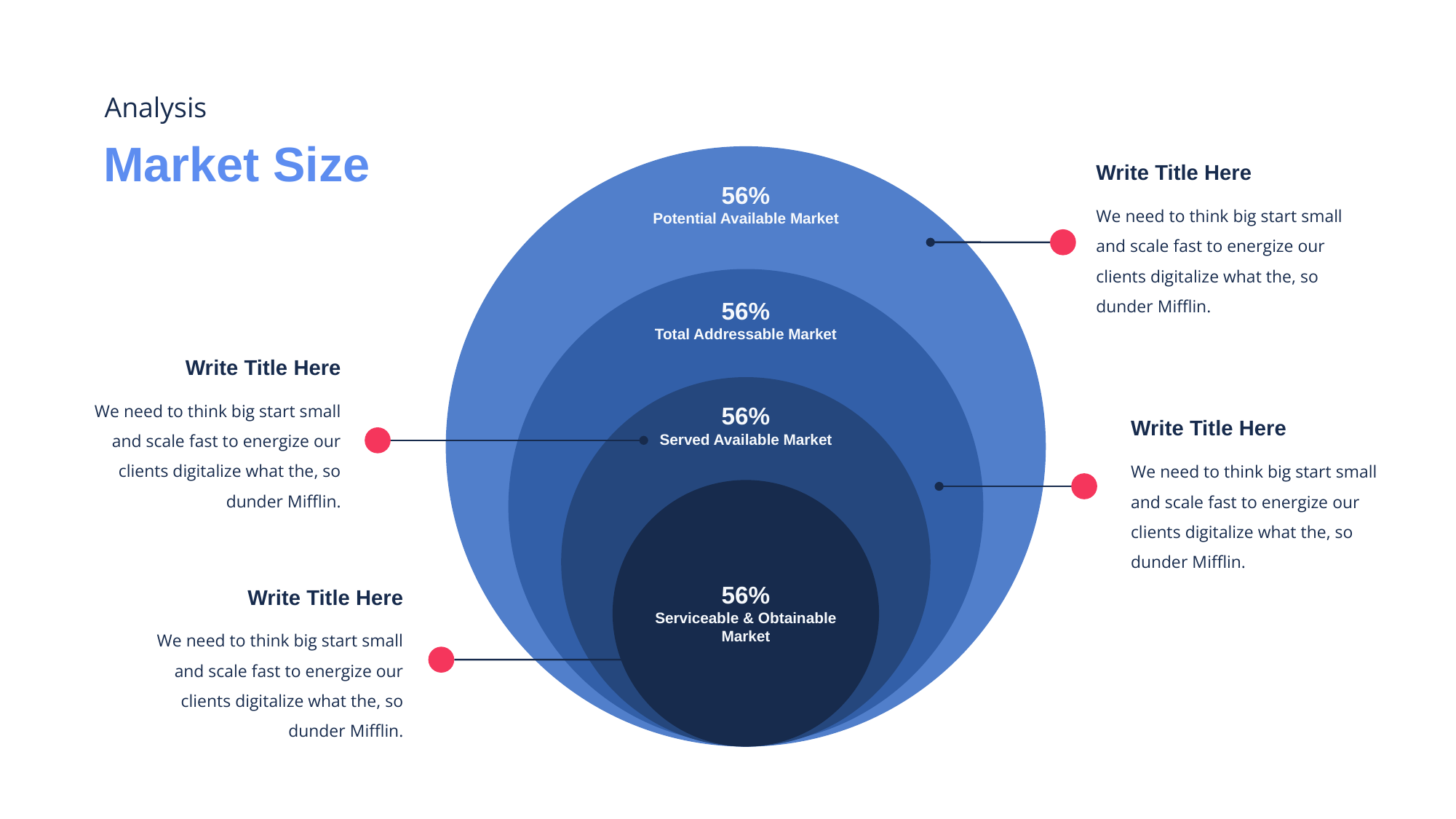

Analysis
Market Size

Write Title Here
56%
We need to think big start small and scale fast to energize our clients digitalize what the, so dunder Mifflin.
Potential Available Market

56%
Total Addressable Market
Write Title Here

56%
We need to think big start small and scale fast to energize our clients digitalize what the, so dunder Mifflin.
Write Title Here
Served Available Market

We need to think big start small and scale fast to energize our clients digitalize what the, so dunder Mifflin.

56%
Write Title Here
Serviceable & Obtainable Market
We need to think big start small and scale fast to energize our clients digitalize what the, so dunder Mifflin.